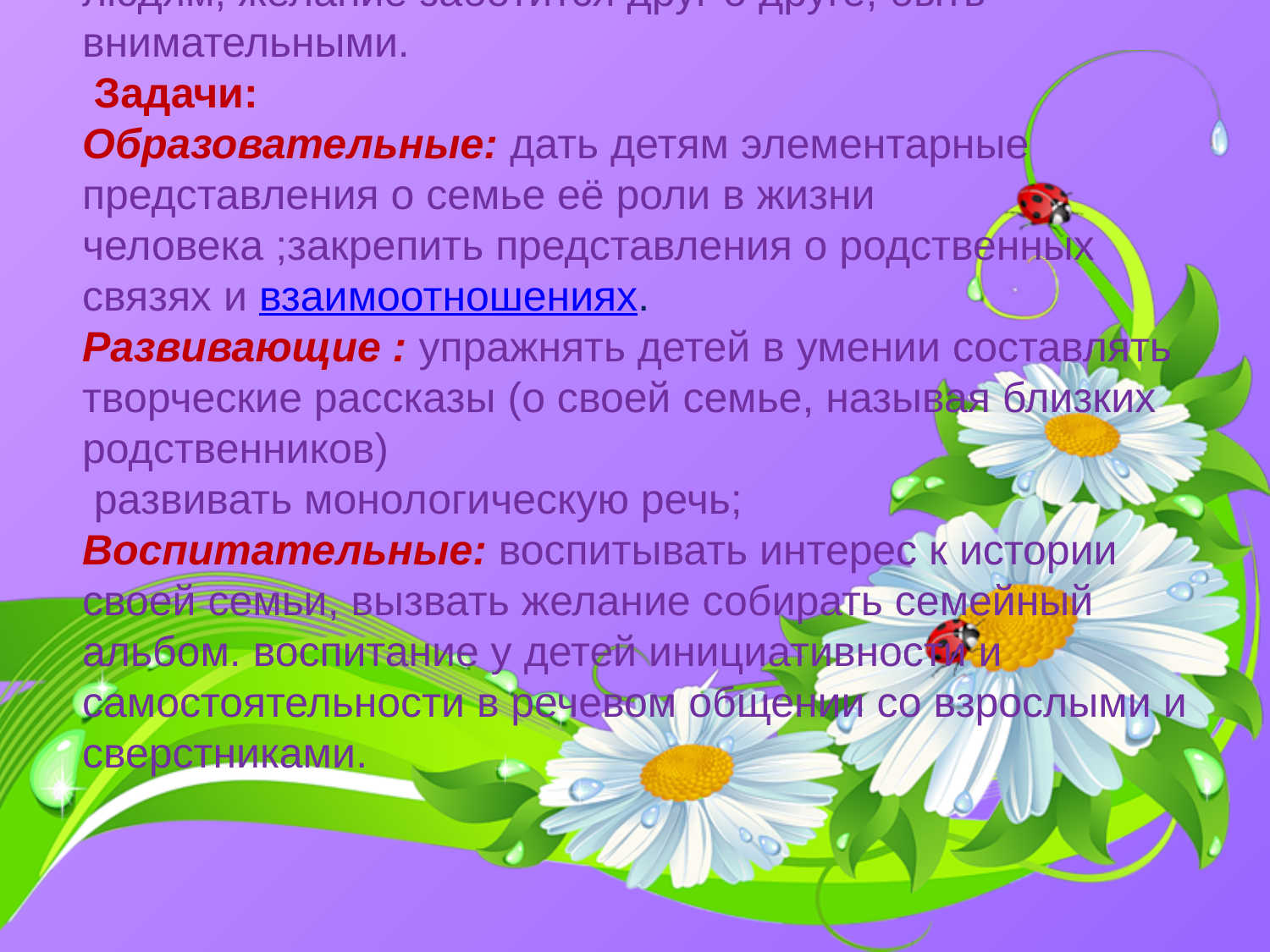

# Цель: Воспитание у детей чувства любви к близким людям, желание заботится друг о друге, быть внимательными. Задачи: Образовательные: дать детям элементарные представления о семье её роли в жизни человека ;закрепить представления о родственных связях и взаимоотношениях. Развивающие : упражнять детей в умении составлять творческие рассказы (о своей семье, называя близких родственников)  развивать монологическую речь; Воспитательные: воспитывать интерес к истории своей семьи, вызвать желание собирать семейный альбом. воспитание у детей инициативности и самостоятельности в речевом общении со взрослыми и сверстниками.